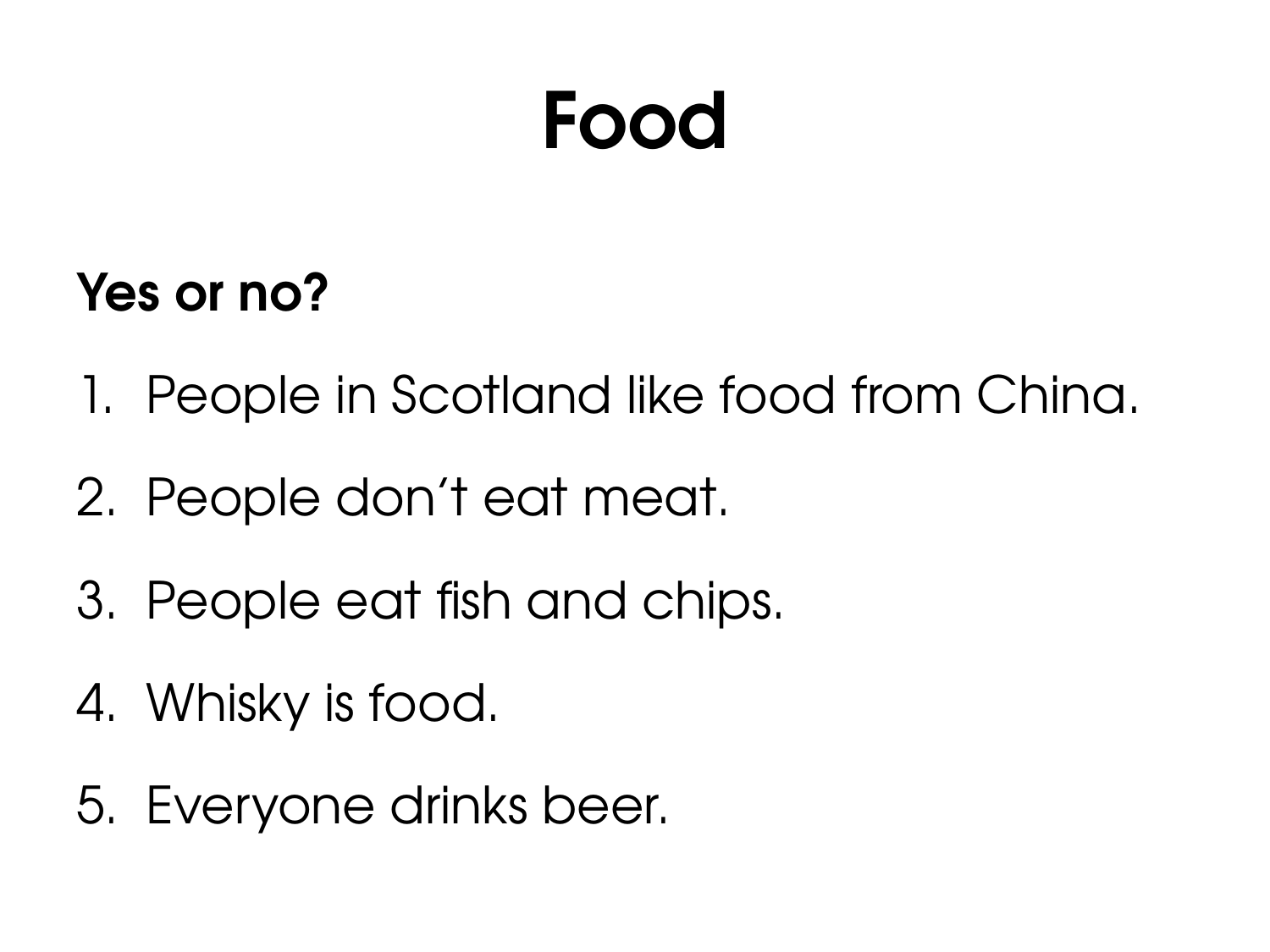

# Food
Yes or no?
People in Scotland like food from China.
People don’t eat meat.
People eat fish and chips.
Whisky is food.
Everyone drinks beer.